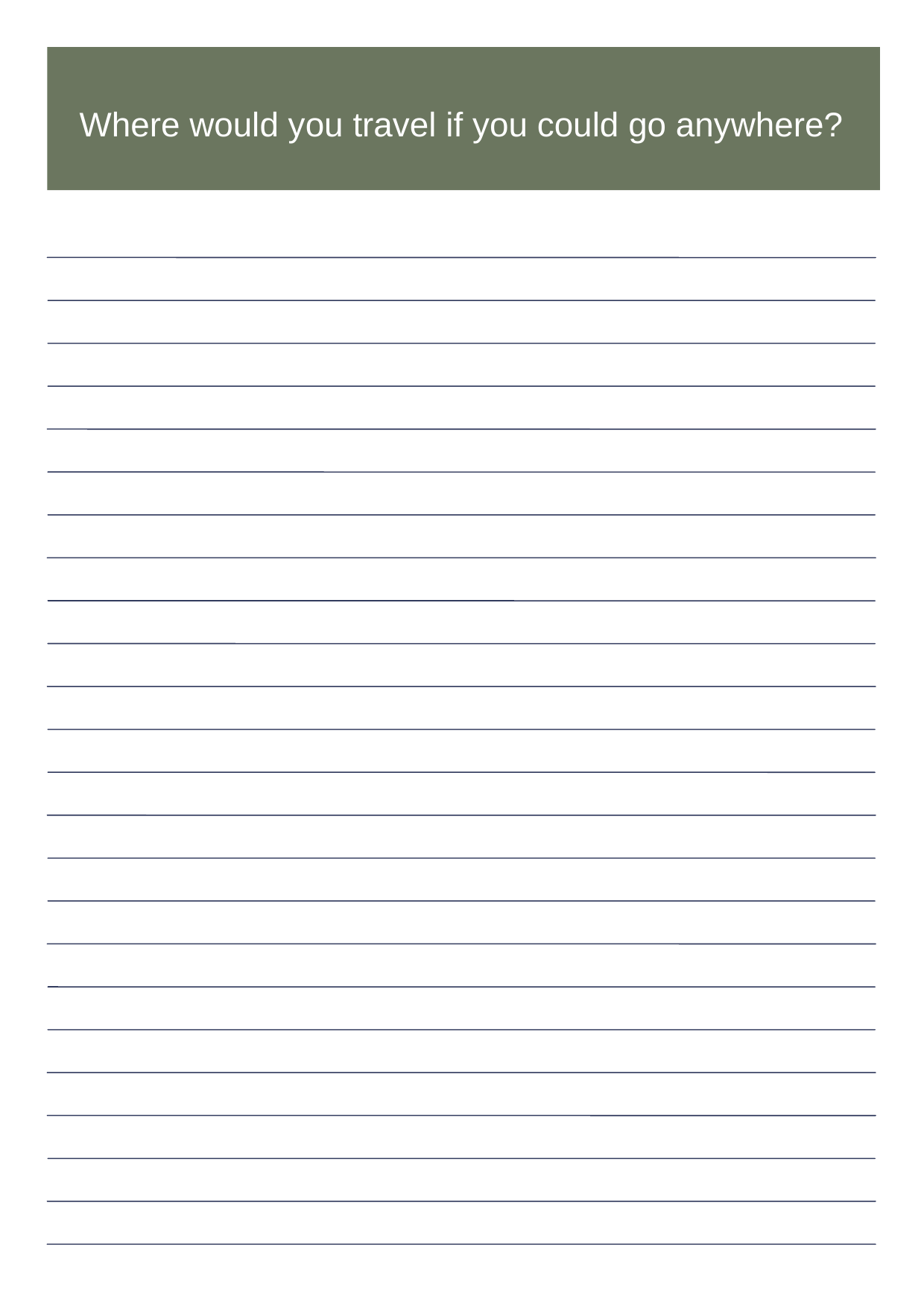

Where would you travel if you could go anywhere?